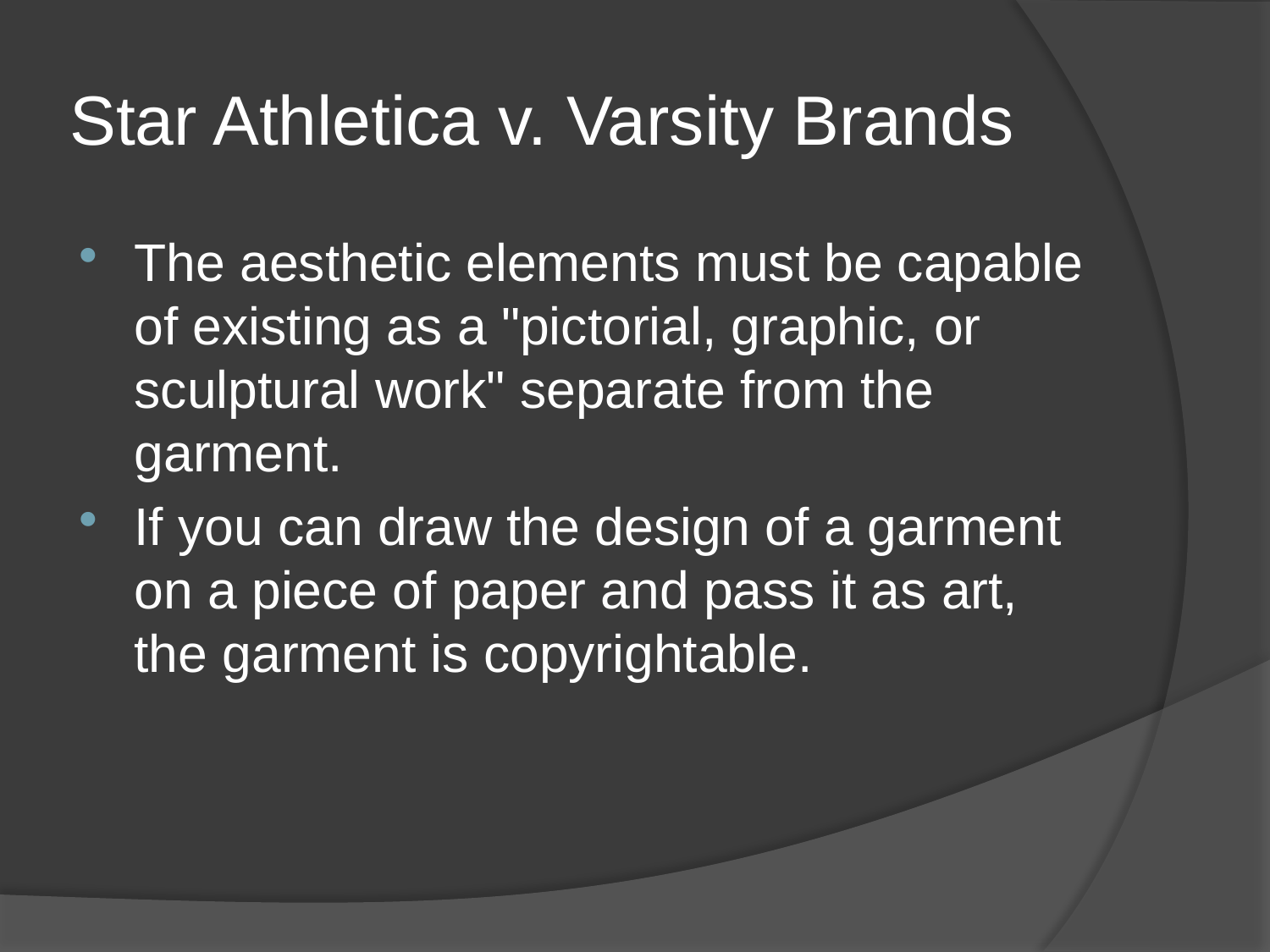

# Star Athletica v. Varsity Brands
The aesthetic elements must be capable of existing as a "pictorial, graphic, or sculptural work" separate from the garment.
If you can draw the design of a garment on a piece of paper and pass it as art, the garment is copyrightable.